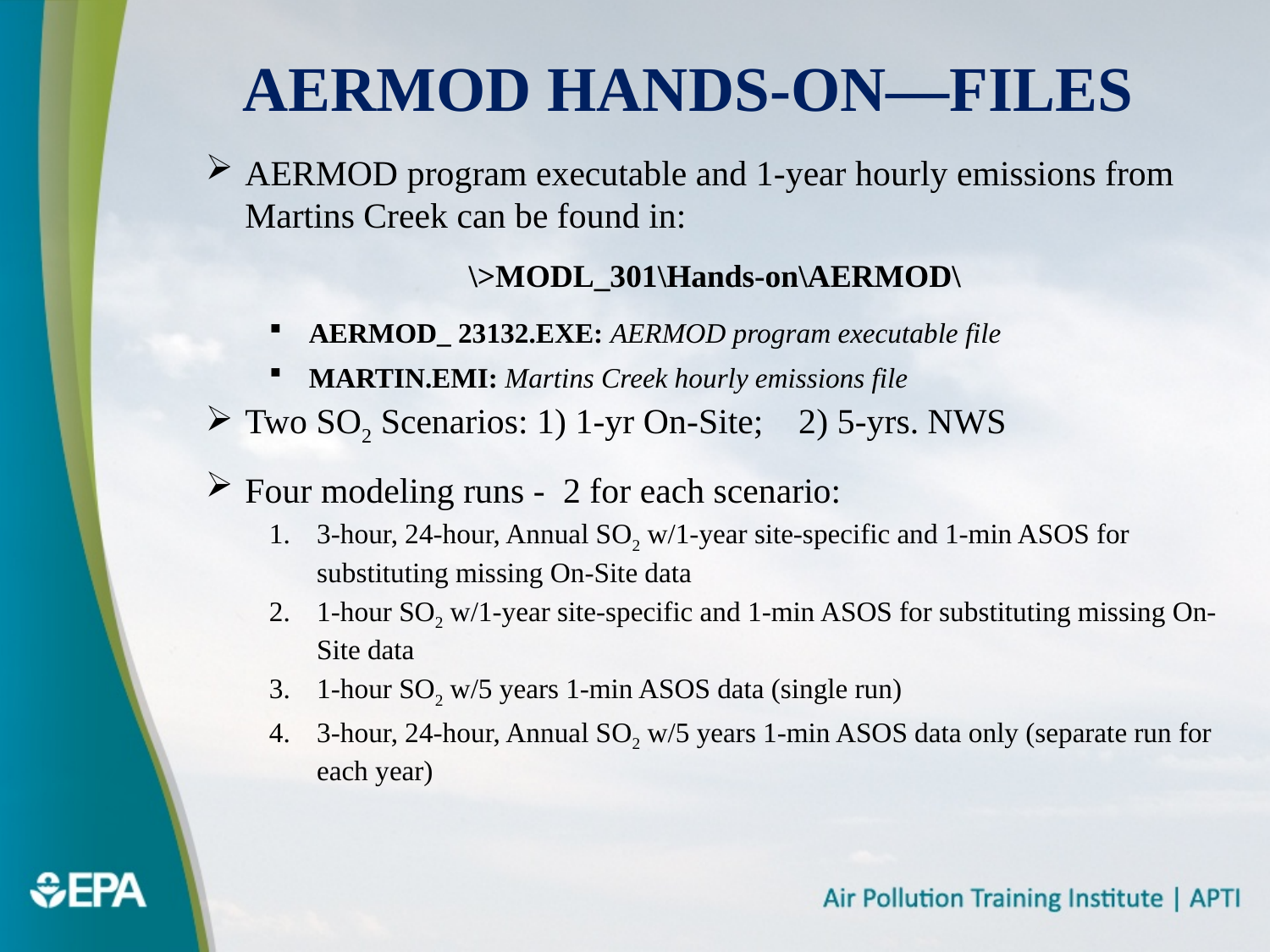

# AERMOD Hands-on—Files
AERMOD program executable and 1-year hourly emissions from Martins Creek can be found in:
\>MODL_301\Hands-on\AERMOD\
AERMOD_ 23132.EXE: AERMOD program executable file
MARTIN.EMI: Martins Creek hourly emissions file
Two SO2 Scenarios: 1) 1-yr On-Site;    2) 5-yrs. NWS
Four modeling runs -  2 for each scenario:
3-hour, 24-hour, Annual SO2 w/1-year site-specific and 1-min ASOS for substituting missing On-Site data
1-hour SO2 w/1-year site-specific and 1-min ASOS for substituting missing On-Site data
1-hour SO2 w/5 years 1-min ASOS data (single run)
3-hour, 24-hour, Annual SO2 w/5 years 1-min ASOS data only (separate run for each year)